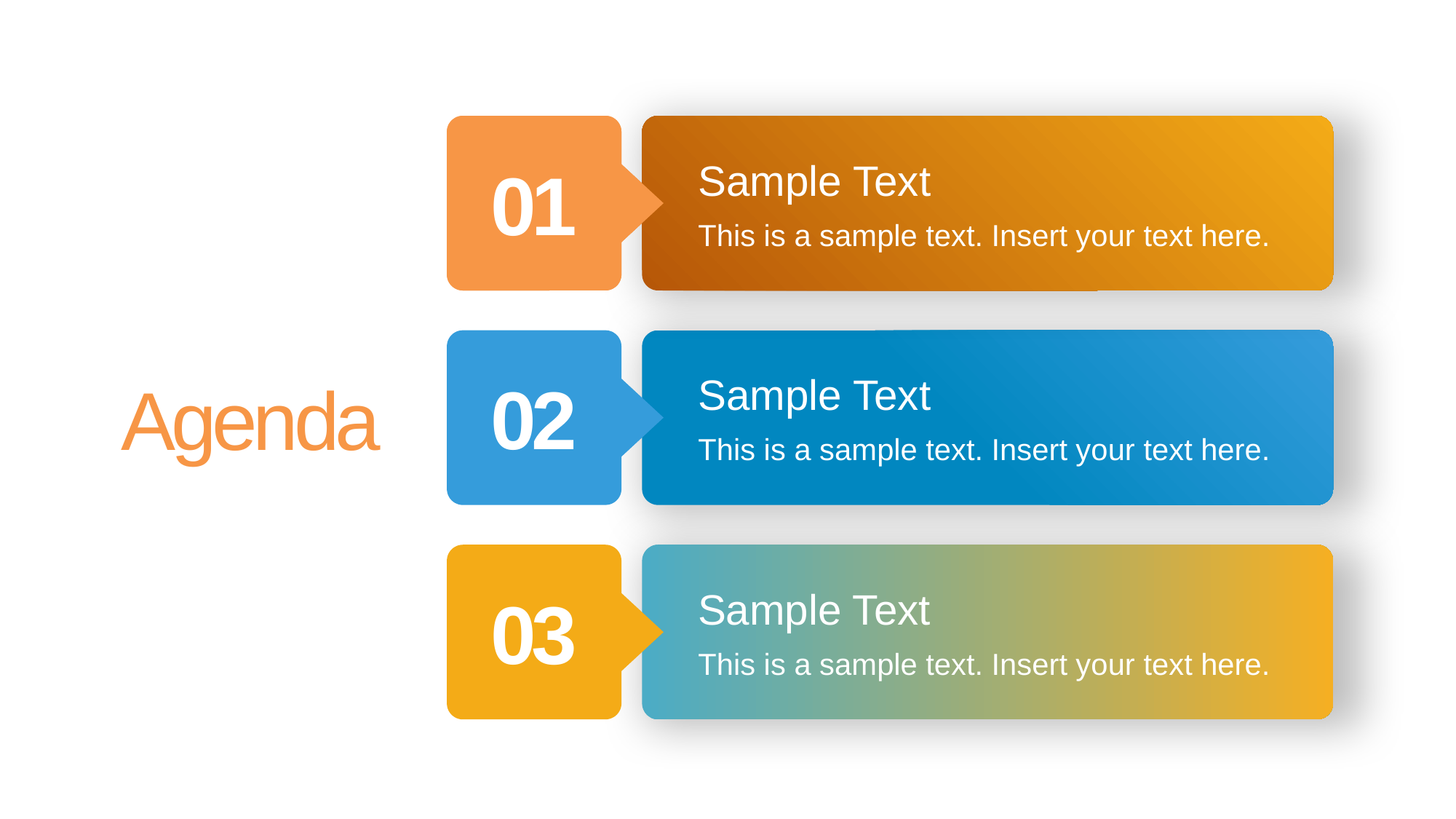

01

Sample Text
This is a sample text. Insert your text here.
01

Agenda

02

Sample Text
This is a sample text. Insert your text here.

03

Sample Text
This is a sample text. Insert your text here.